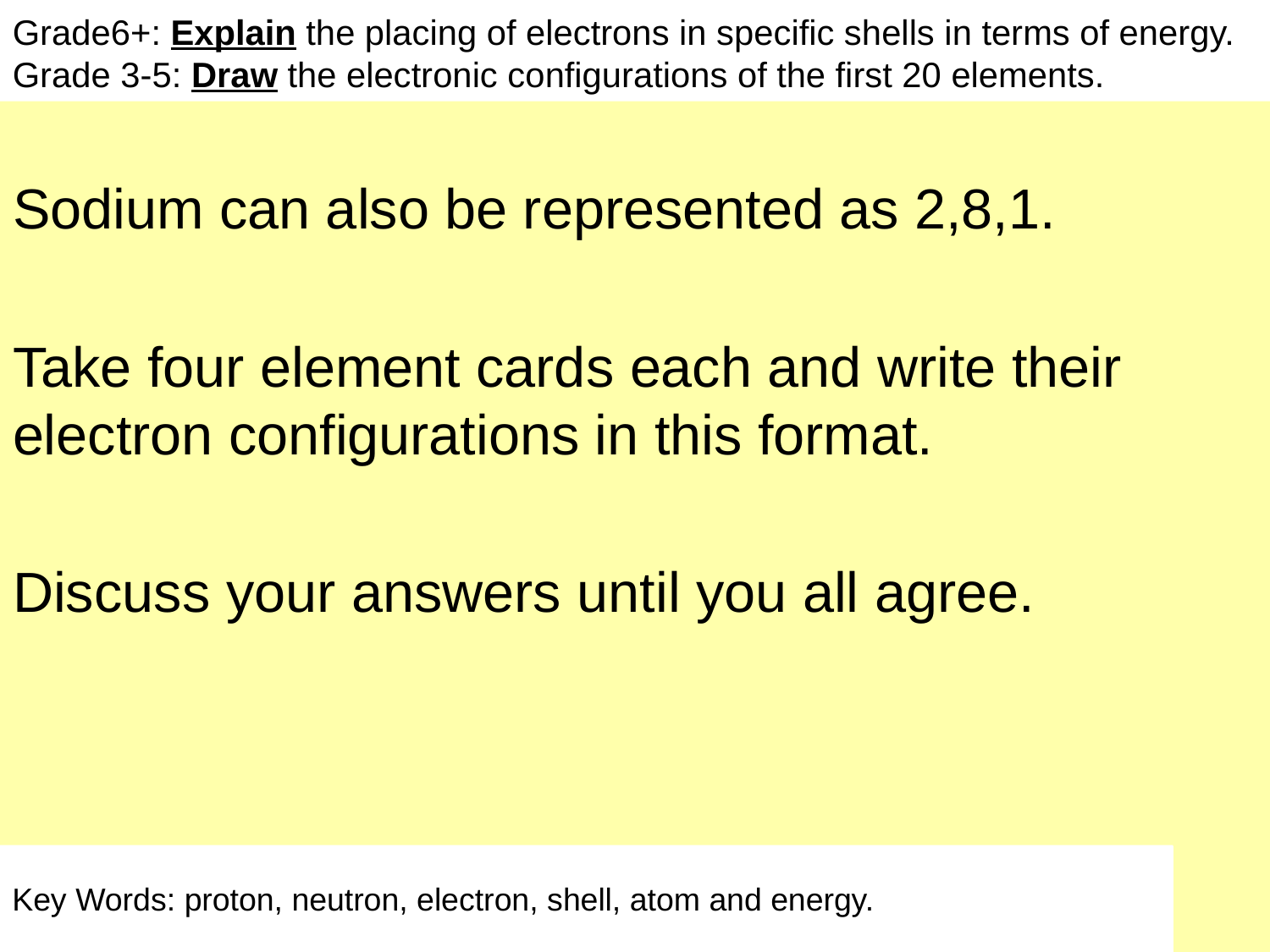

Aspire: Explain and draw the electronic configuration for atoms and ions.
Challenge: Define an isotope in terms of sub-atomic particles.
Aspire: Explain the placing of electrons in specific shells in terms of energy.
Challenge: Draw the electronic configurations of the first 20 elements.
Grade6+: Explain the placing of electrons in specific shells in terms of energy.
Grade 3-5: Draw the electronic configurations of the first 20 elements.
Sodium can also be represented as 2,8,1.

Take four element cards each and write their electron configurations in this format.

Discuss your answers until you all agree.
Key Words: proton, neutron, electron, shell, atom and energy.
Key Words: shells, electrons, protons, neutrons.